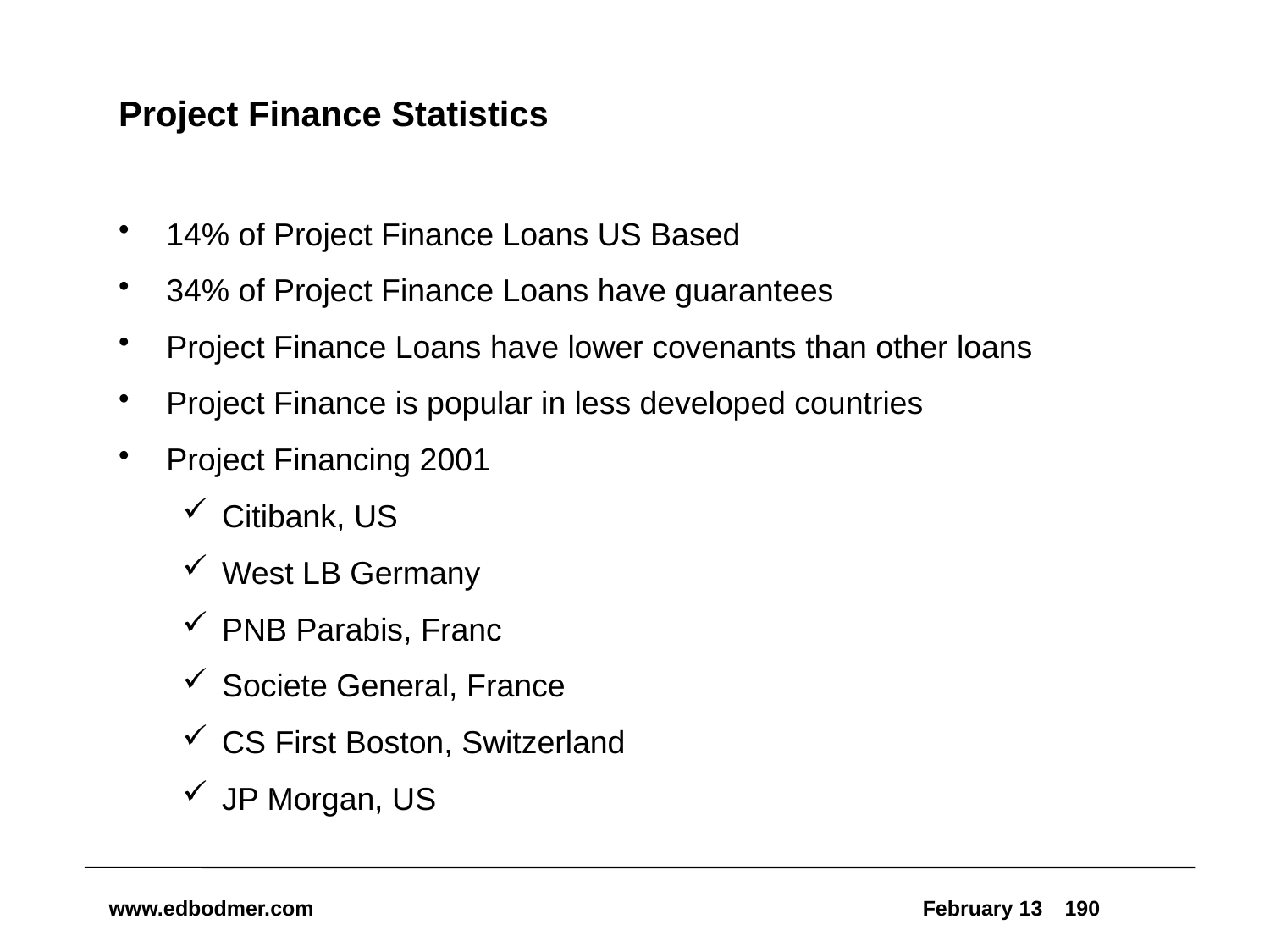

# Project Finance Statistics
14% of Project Finance Loans US Based
34% of Project Finance Loans have guarantees
Project Finance Loans have lower covenants than other loans
Project Finance is popular in less developed countries
Project Financing 2001
Citibank, US
West LB Germany
PNB Parabis, Franc
Societe General, France
CS First Boston, Switzerland
JP Morgan, US